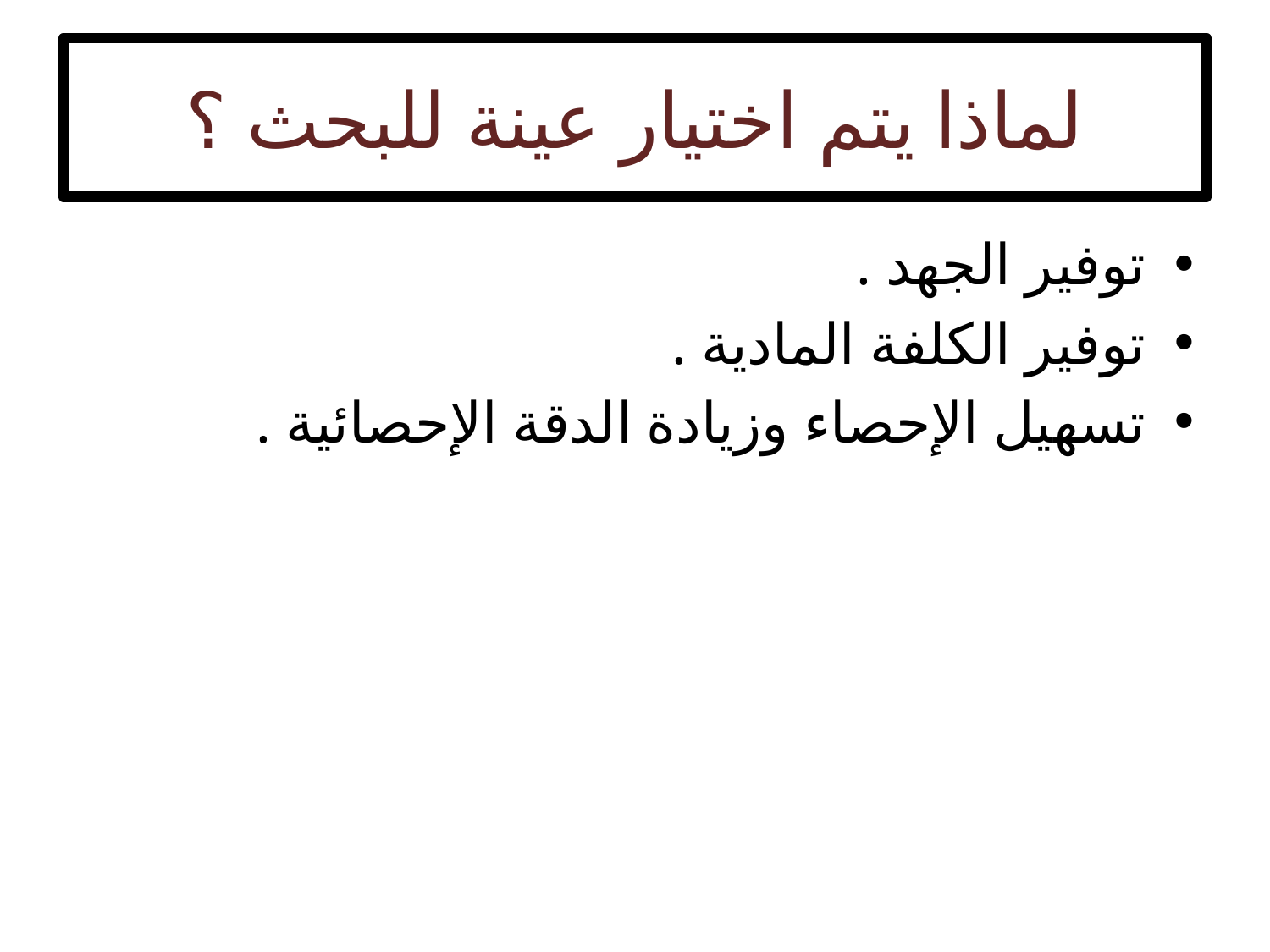

# لماذا يتم اختيار عينة للبحث ؟
توفير الجهد .
توفير الكلفة المادية .
تسهيل الإحصاء وزيادة الدقة الإحصائية .